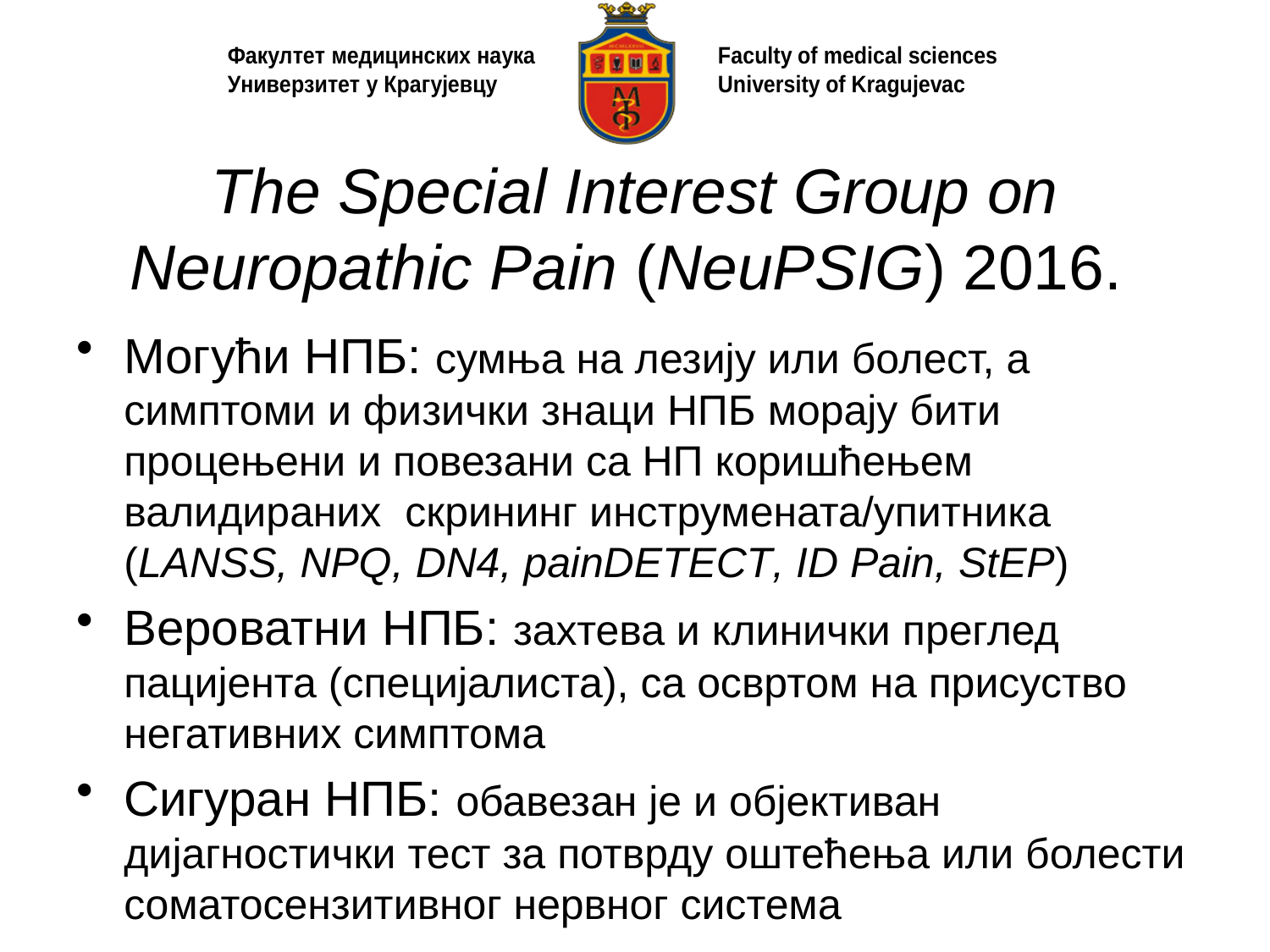

# The Special Interest Group on Neuropathic Pain (NeuPSIG) 2016.
Могући НПБ: сумња на лезију или болест, а симптоми и физички знаци НПБ морају бити процењени и повезани са НП коришћењем валидираних  скрининг инструмената/упитника (LANSS, NPQ, DN4, painDETECT, ID Pain, StEP)
Вероватни НПБ: захтева и клинички преглед пацијента (специјалиста), са освртом на присуство негативних симптома
Сигуран НПБ: обавезан је и објективан дијагностички тест за потврду оштећења или болести соматосензитивног нервног система